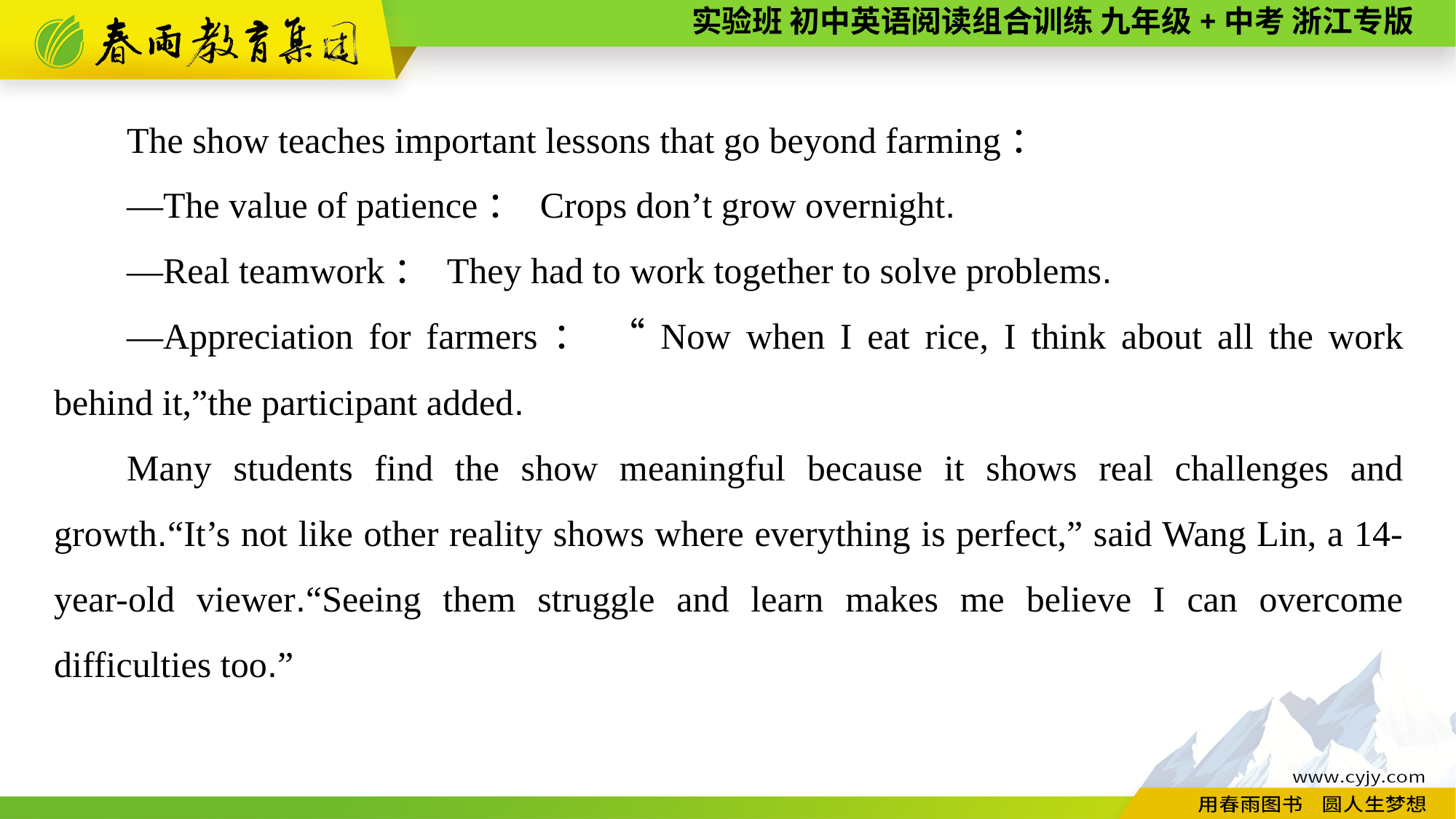

The show teaches important lessons that go beyond farming：
—The value of patience： Crops don’t grow overnight.
—Real teamwork： They had to work together to solve problems.
—Appreciation for farmers： “Now when I eat rice, I think about all the work behind it,”the participant added.
Many students find the show meaningful because it shows real challenges and growth.“It’s not like other reality shows where everything is perfect,” said Wang Lin, a 14-year-old viewer.“Seeing them struggle and learn makes me believe I can overcome difficulties too.”